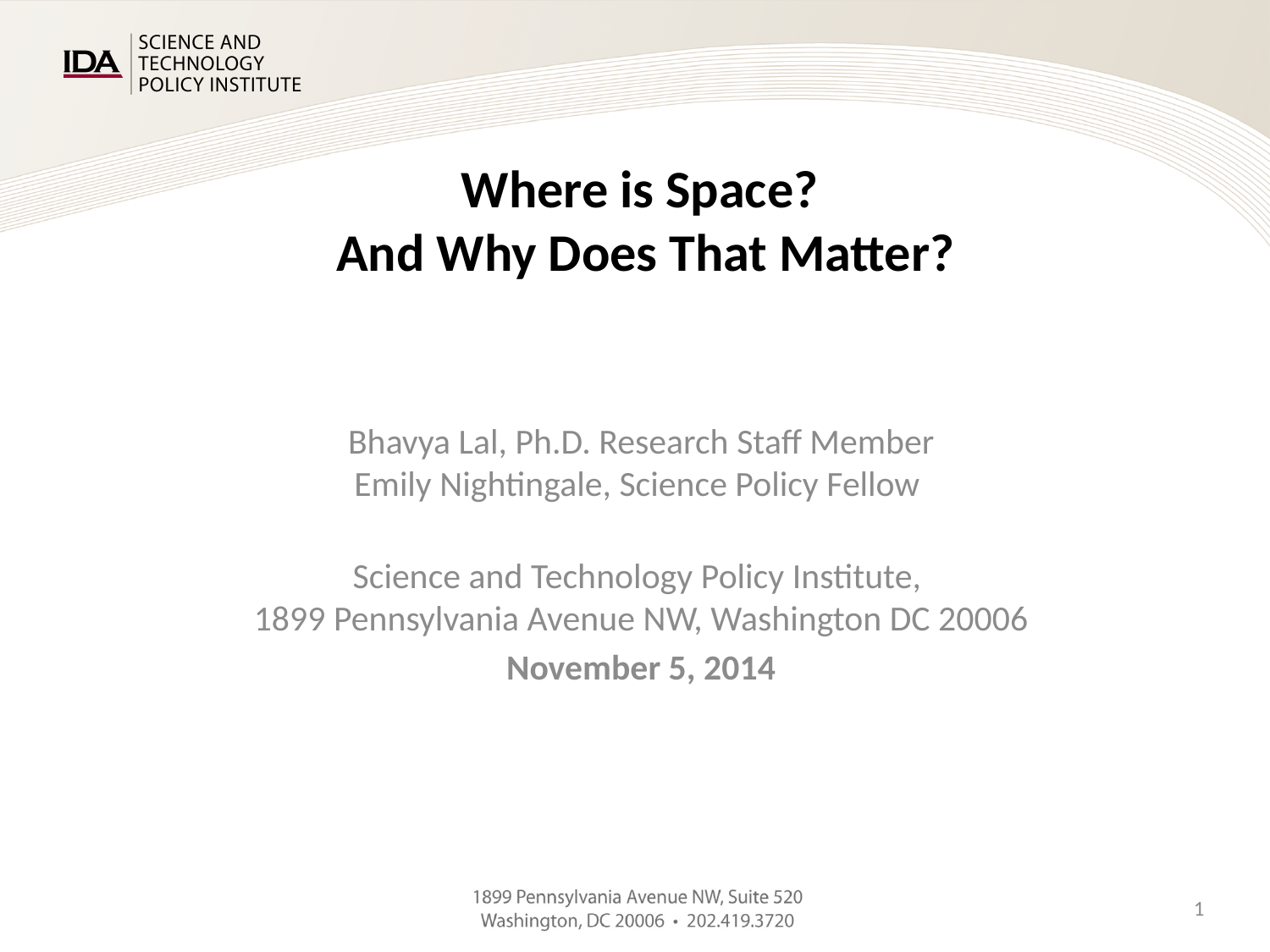

# Where is Space? And Why Does That Matter?
Bhavya Lal, Ph.D. Research Staff Member
Emily Nightingale, Science Policy Fellow
Science and Technology Policy Institute,
1899 Pennsylvania Avenue NW, Washington DC 20006
November 5, 2014
1